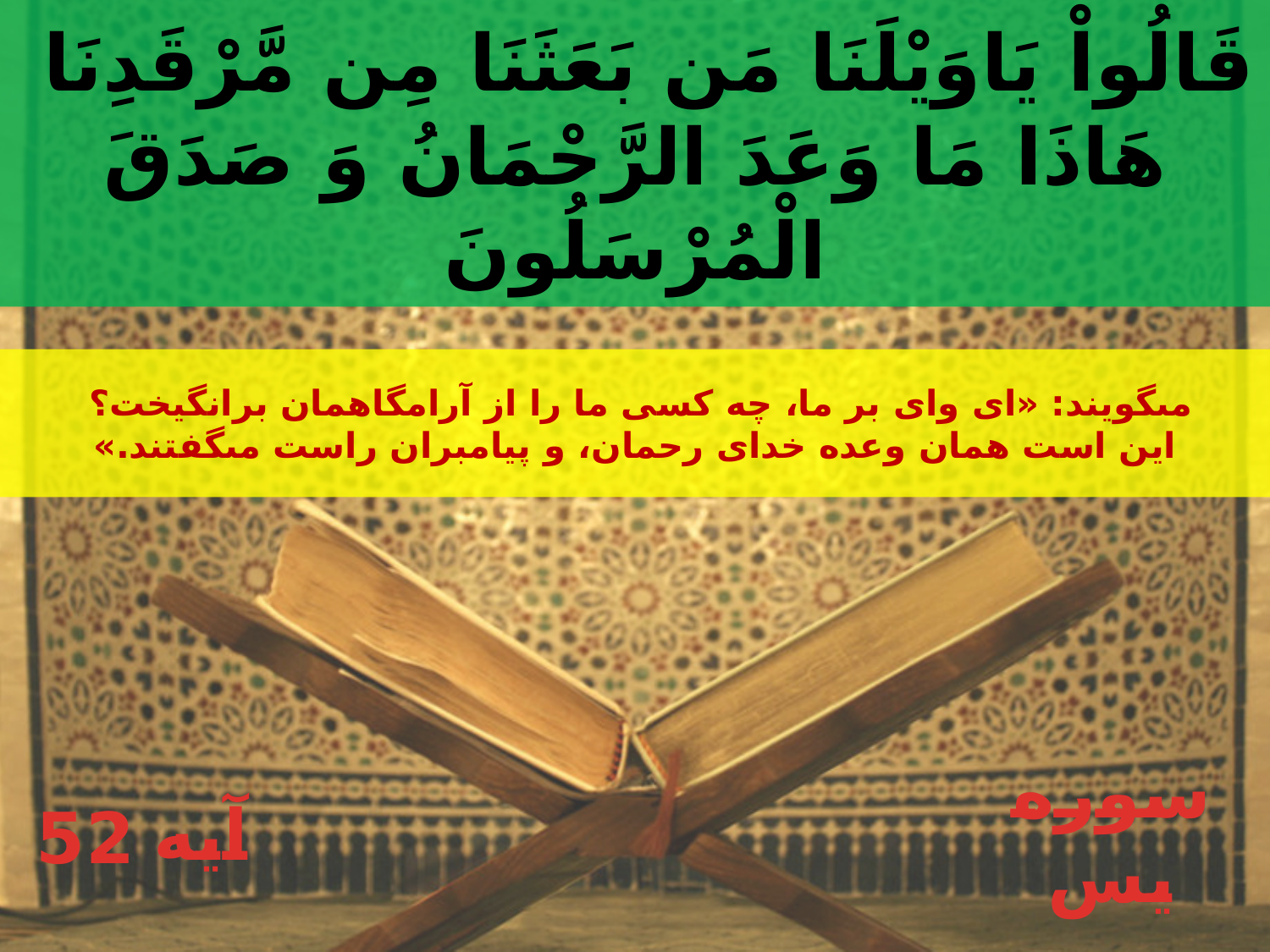

قَالُواْ يَاوَيْلَنَا مَن بَعَثَنَا مِن مَّرْقَدِنَا
هَاذَا مَا وَعَدَ الرَّحْمَانُ وَ صَدَقَ الْمُرْسَلُونَ
مى‏گويند: «اى واى بر ما، چه كسى ما را از آرامگاهمان برانگيخت؟
اين است همان وعده خداى رحمان، و پيامبران راست مى‏گفتند.»
52